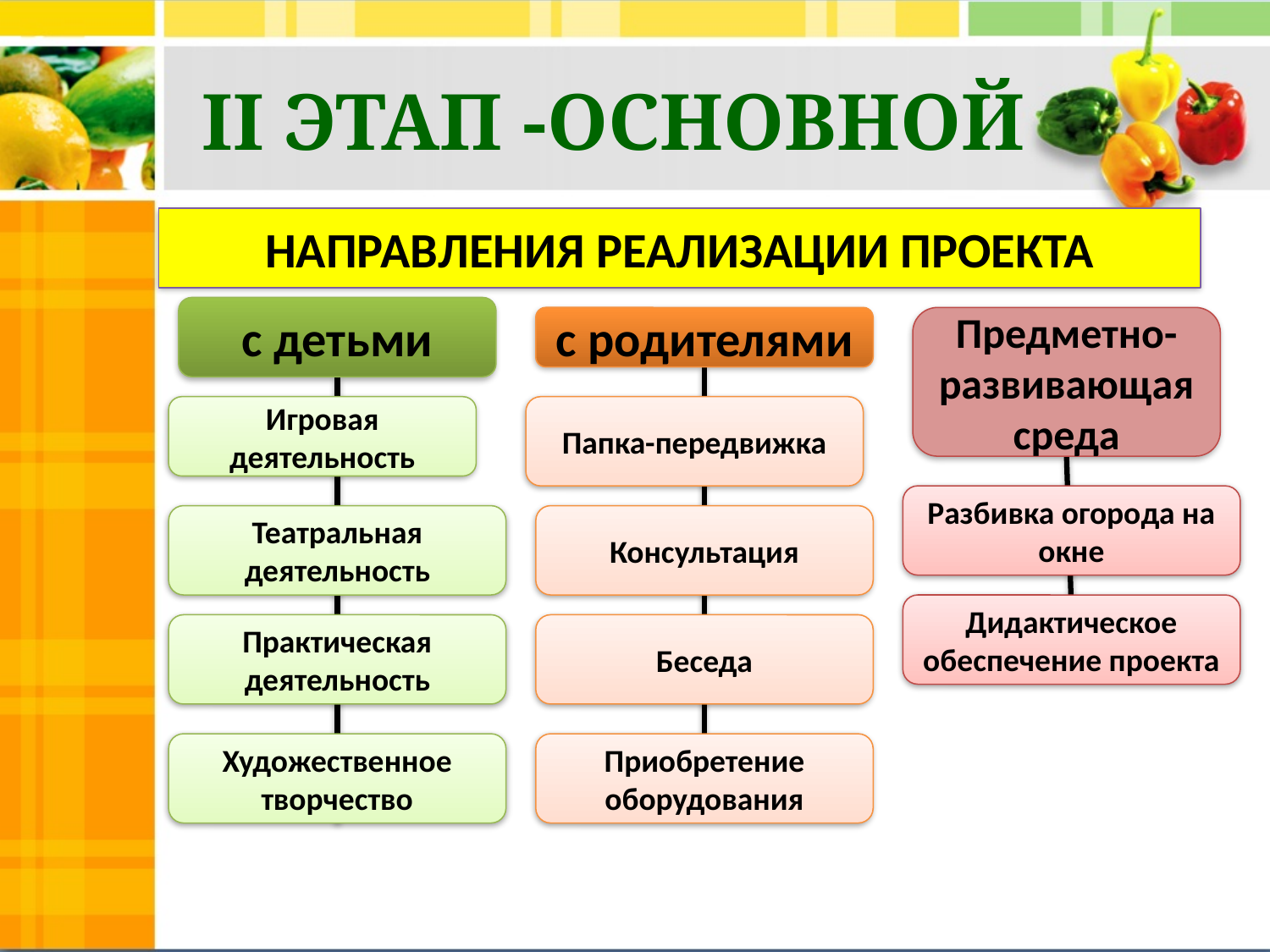

# II ЭТАП -ОСНОВНОЙ
НАПРАВЛЕНИЯ РЕАЛИЗАЦИИ ПРОЕКТА
с детьми
с родителями
Предметно-развивающая среда
Игровая деятельность
Папка-передвижка
Разбивка огорода на окне
Театральная деятельность
Консультация
Дидактическое обеспечение проекта
Практическая деятельность
Беседа
Художественное творчество
Приобретение оборудования